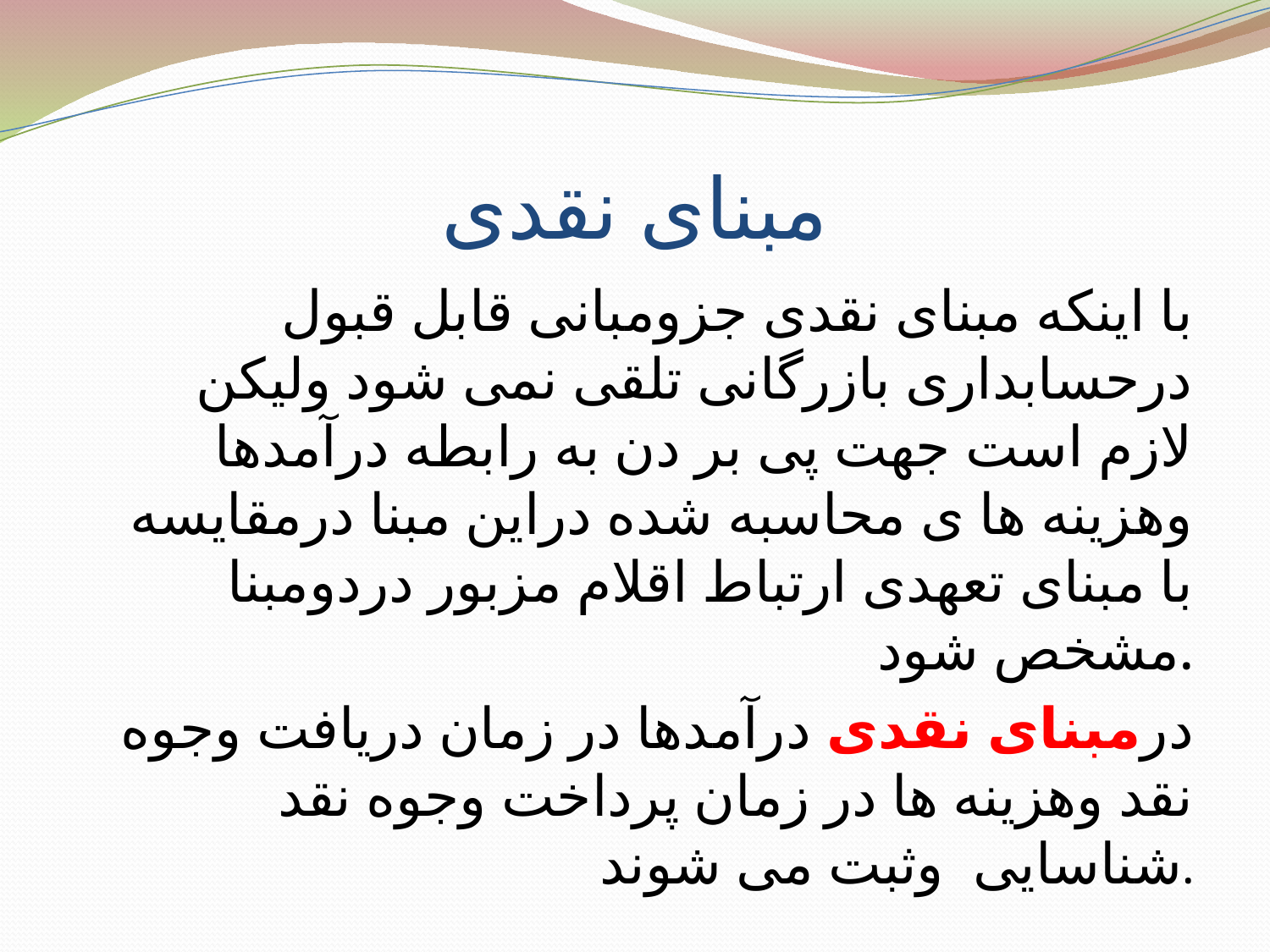

# مبنای نقدی
با اینکه مبنای نقدی جزومبانی قابل قبول درحسابداری بازرگانی تلقی نمی شود ولیکن لازم است جهت پی بر دن به رابطه درآمدها وهزینه ها ی محاسبه شده دراین مبنا درمقایسه با مبنای تعهدی ارتباط اقلام مزبور دردومبنا مشخص شود.
درمبنای نقدی درآمدها در زمان دریافت وجوه نقد وهزینه ها در زمان پرداخت وجوه نقد شناسایی  وثبت می شوند.